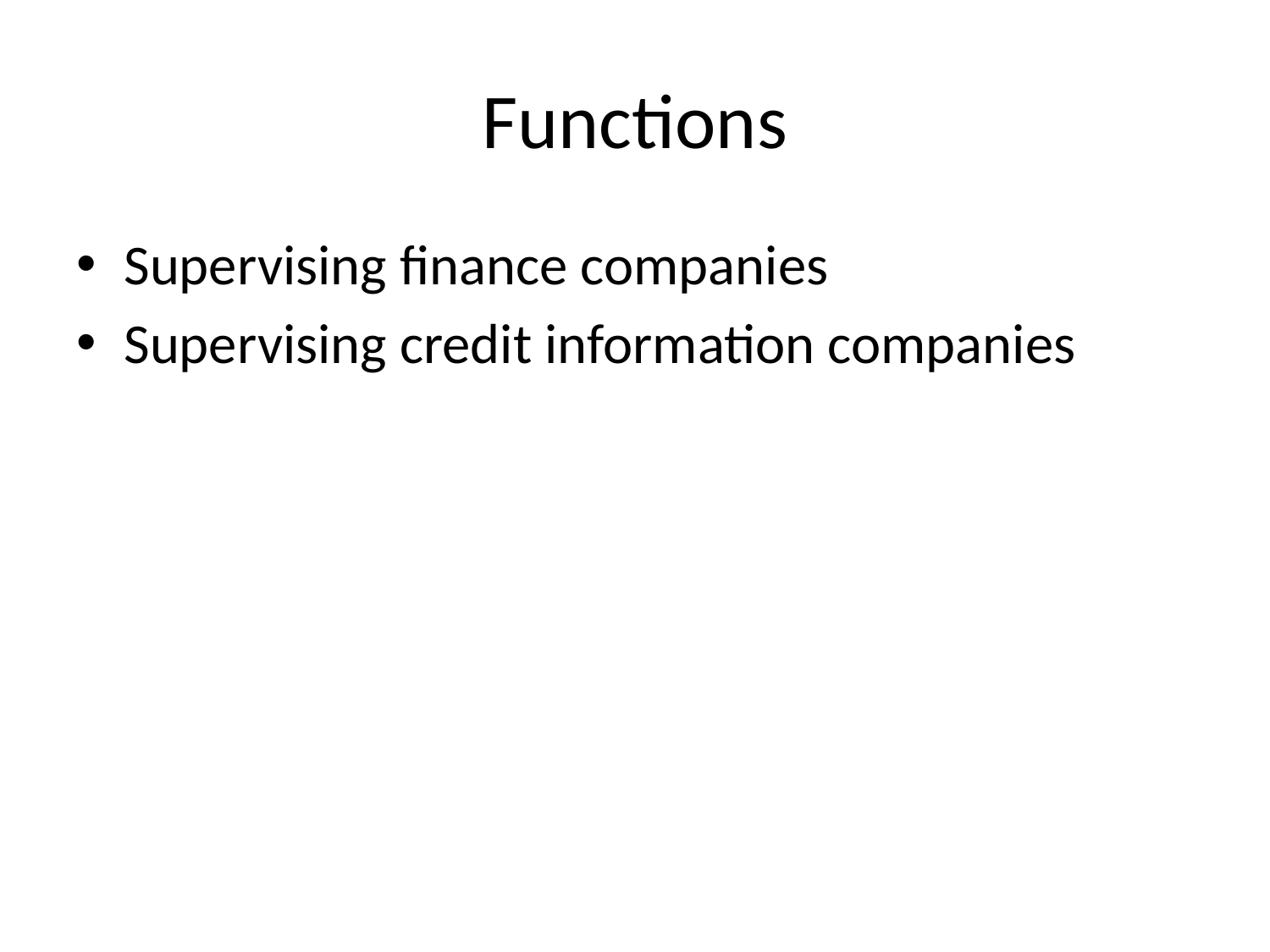

# Functions
Supervising finance companies
Supervising credit information companies